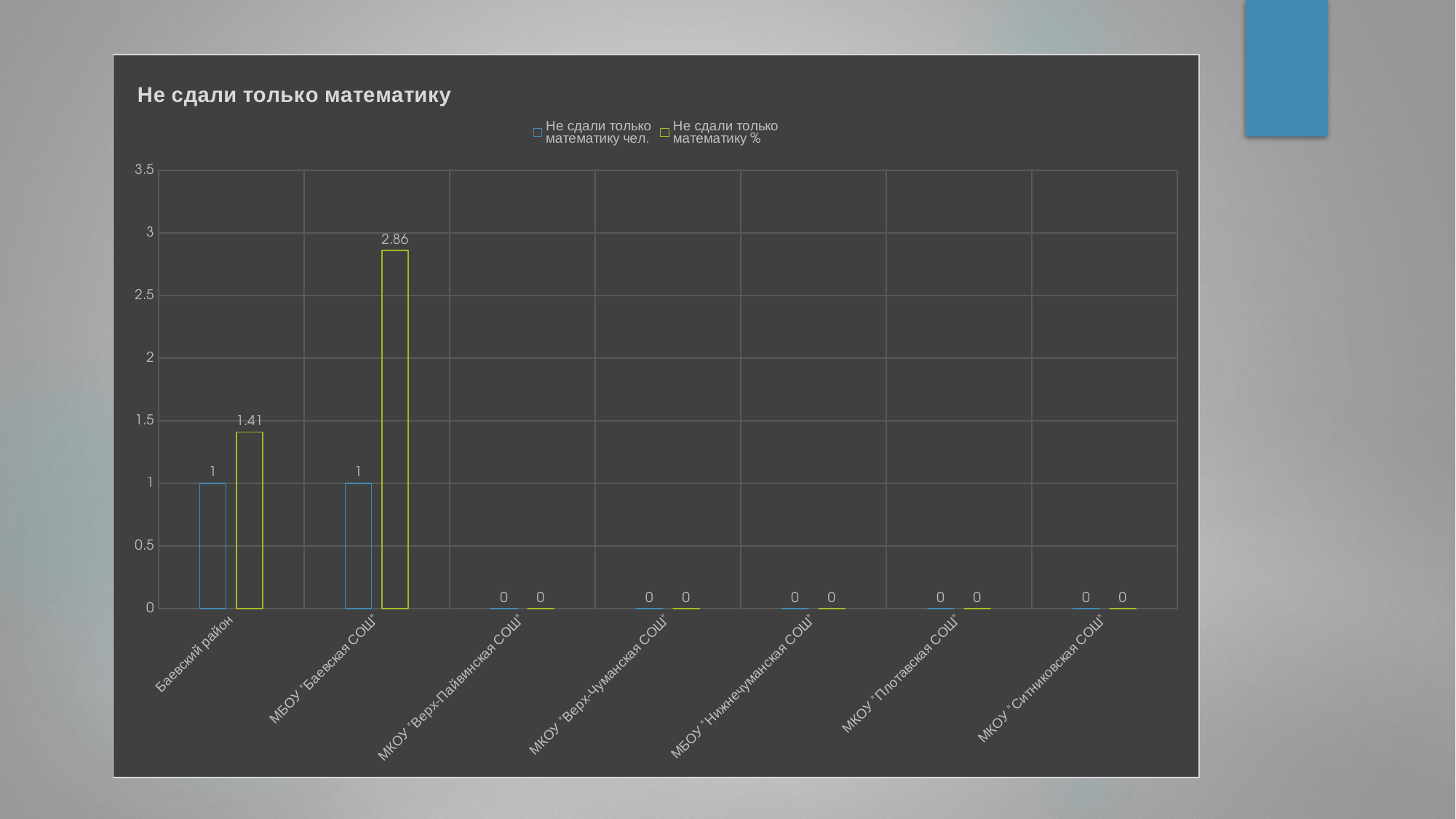

#

### Chart: Не сдали только математику

| Category | Не сдали только
математику чел. | Не сдали только
математику % |
|---|---|---|
| Баевский район | 1.0 | 1.41 |
| МБОУ "Баевская СОШ" | 1.0 | 2.86 |
| МКОУ "Верх-Пайвинская СОШ" | 0.0 | 0.0 |
| МКОУ "Верх-Чуманская СОШ" | 0.0 | 0.0 |
| МБОУ "Нижнечуманская СОШ" | 0.0 | 0.0 |
| МКОУ "Плотавская СОШ" | 0.0 | 0.0 |
| МКОУ "Ситниковская СОШ" | 0.0 | 0.0 |